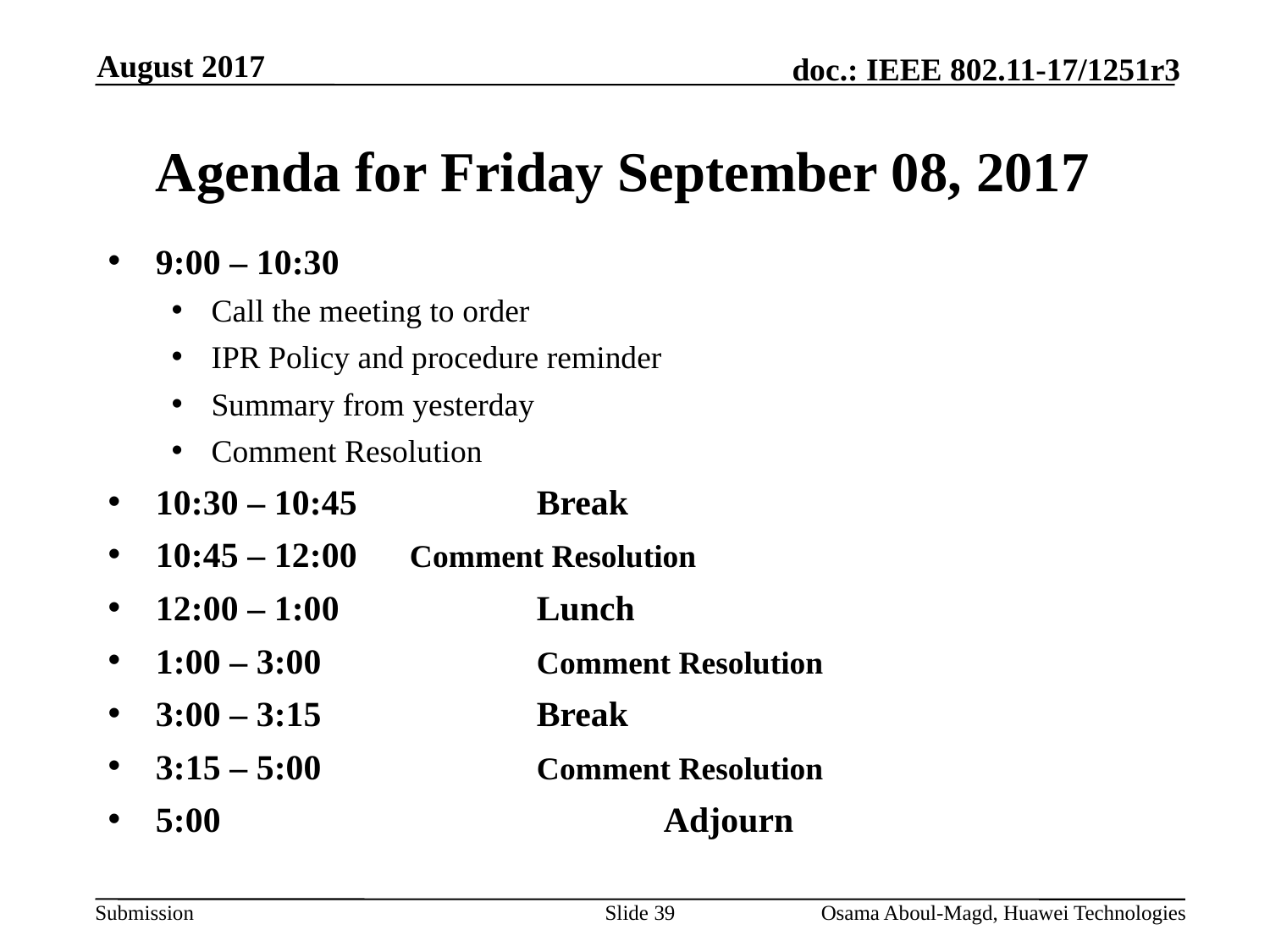

August 2017
# Agenda for Friday September 08, 2017
9:00 – 10:30
Call the meeting to order
IPR Policy and procedure reminder
Summary from yesterday
Comment Resolution
10:30 – 10:45		Break
10:45 – 12:00  	Comment Resolution
12:00 – 1:00 		Lunch
1:00 – 3:00 		Comment Resolution
3:00 – 3:15 		Break
3:15 – 5:00 		Comment Resolution
5:00 				Adjourn
Slide 39
Osama Aboul-Magd, Huawei Technologies